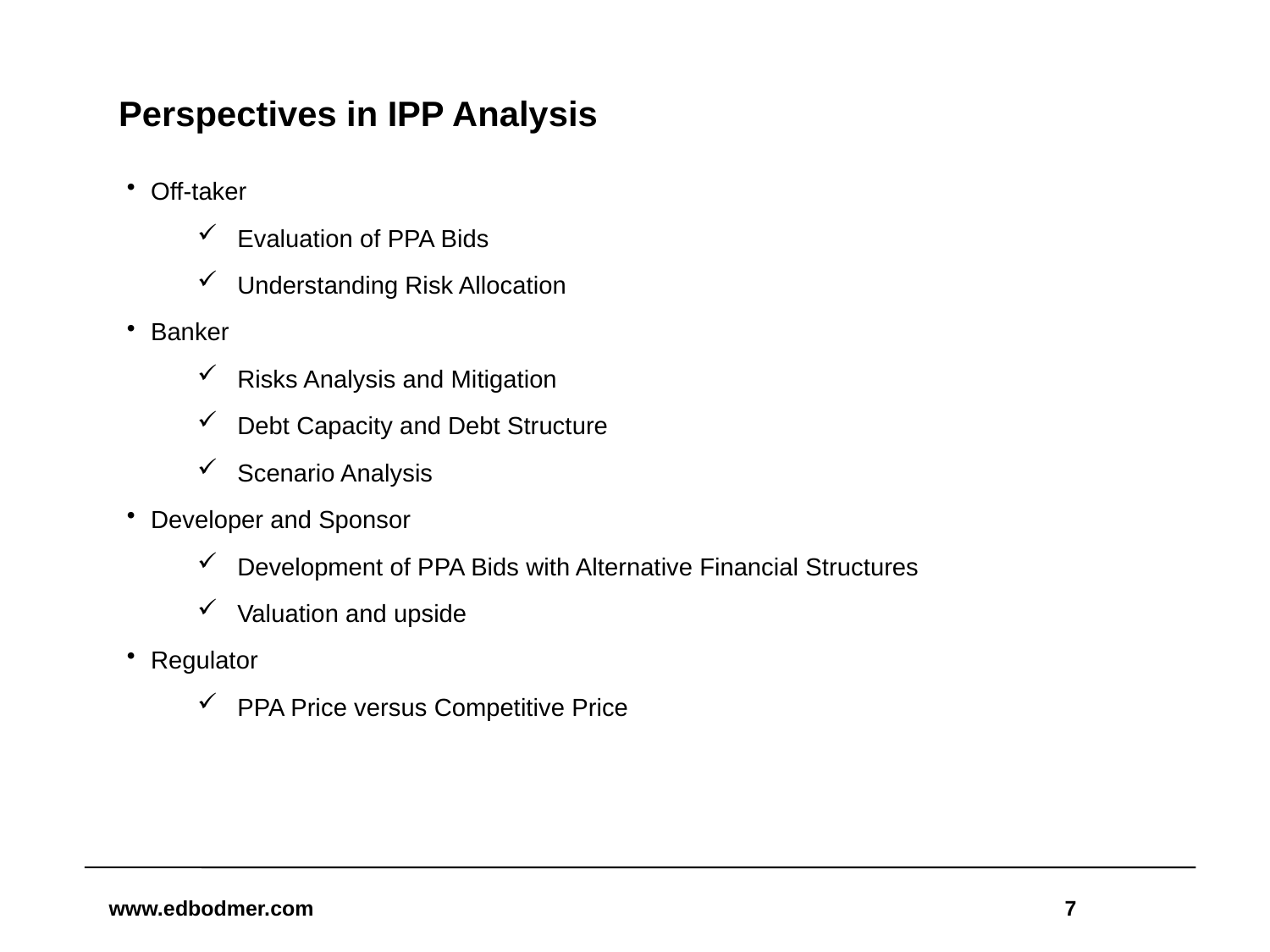

# Perspectives in IPP Analysis
Off-taker
Evaluation of PPA Bids
Understanding Risk Allocation
Banker
Risks Analysis and Mitigation
Debt Capacity and Debt Structure
Scenario Analysis
Developer and Sponsor
Development of PPA Bids with Alternative Financial Structures
Valuation and upside
Regulator
PPA Price versus Competitive Price